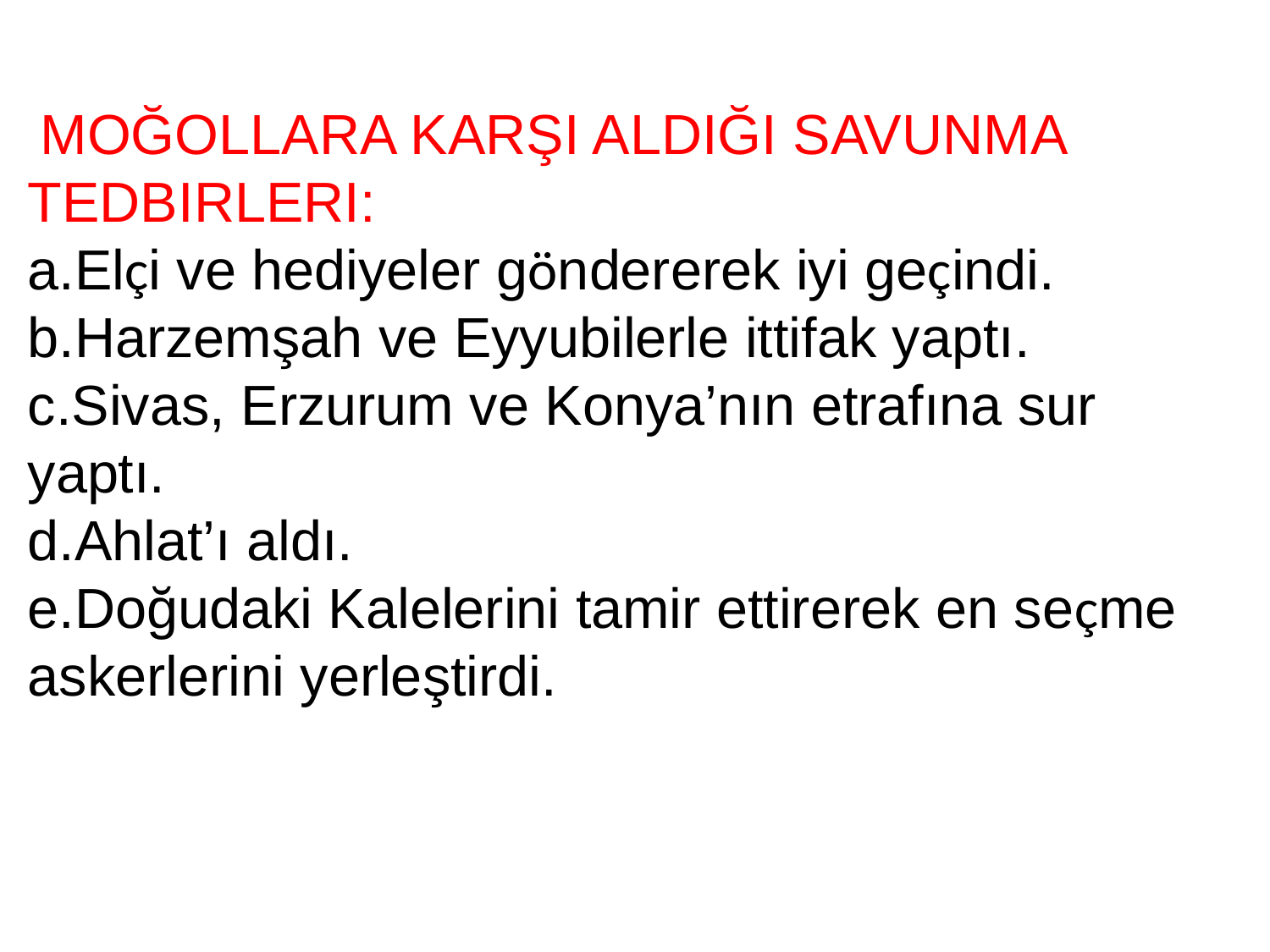

MOĞOLLARA KARŞI ALDIĞI SAVUNMA TEDBIRLERI:
a.Elçi ve hediyeler göndererek iyi geçindi.
b.Harzemşah ve Eyyubilerle ittifak yaptı.
c.Sivas, Erzurum ve Konya’nın etrafına sur yaptı.
d.Ahlat’ı aldı.
e.Doğudaki Kalelerini tamir ettirerek en seçme askerlerini yerleştirdi.